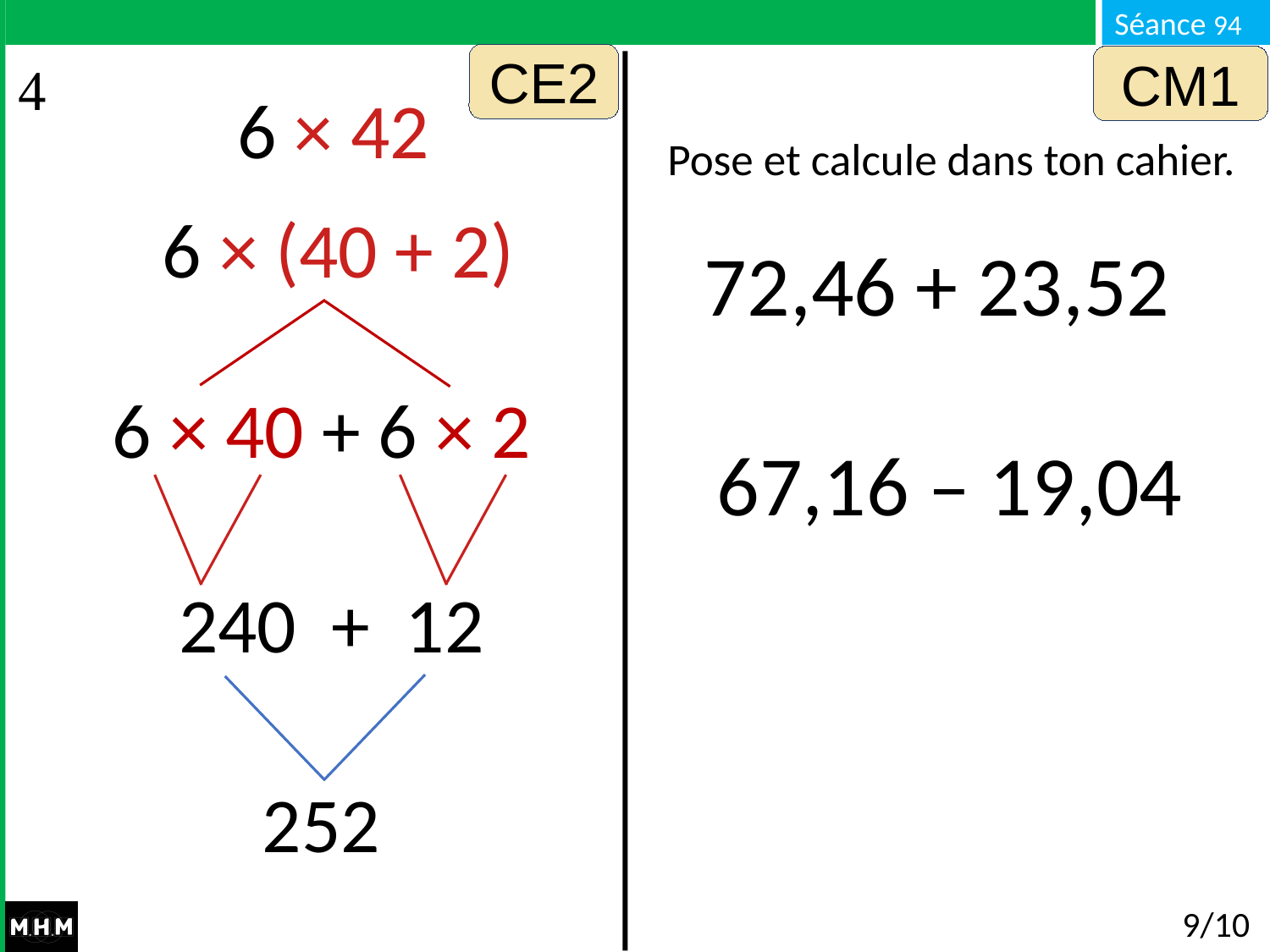

CE2
CM1

6 × 42
Pose et calcule dans ton cahier.
6 × (40 + 2)
72,46 + 23,52
6 × 40 + 6 × 2
67,16 – 19,04
240  +  12
252
# 9/10